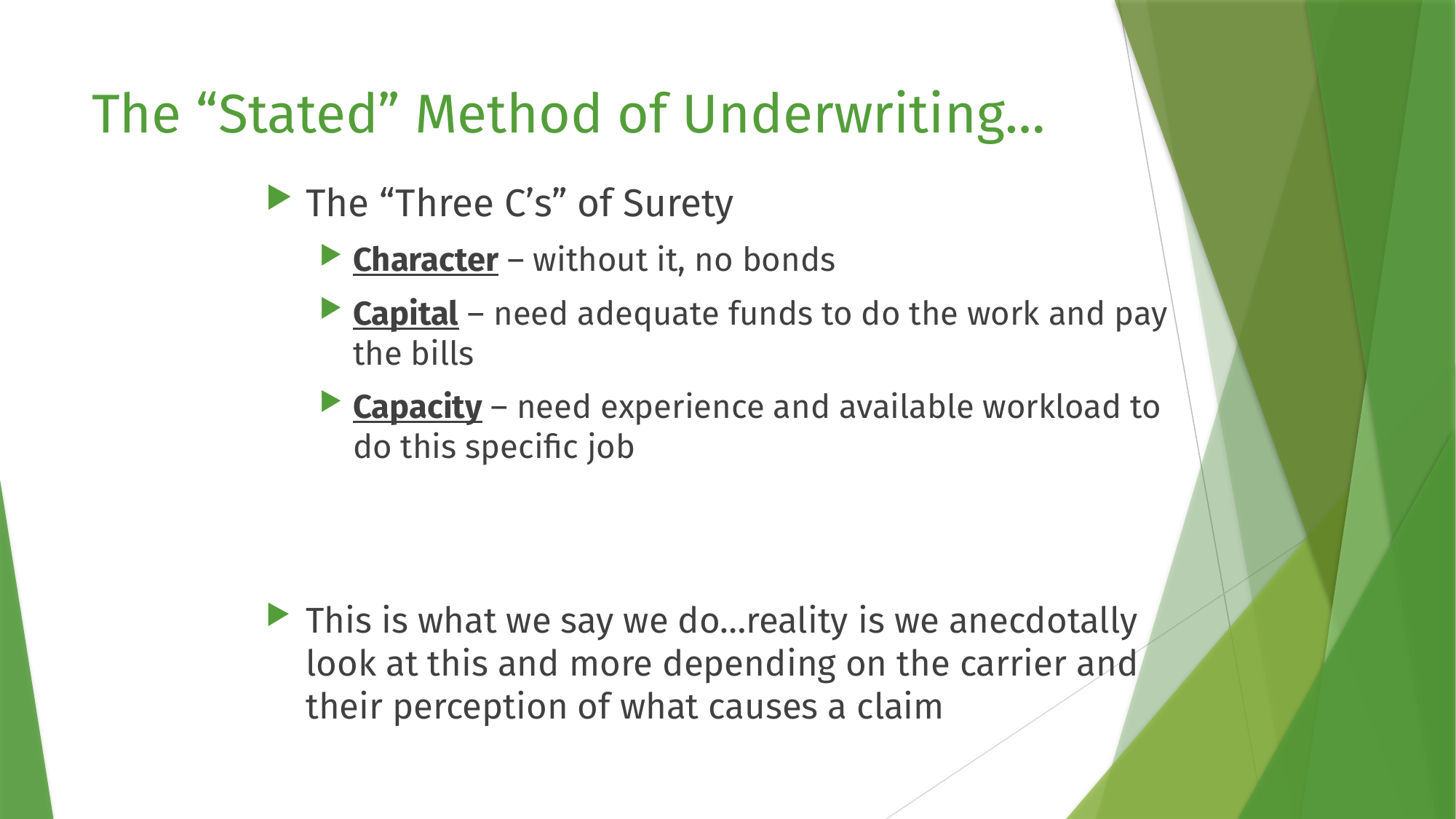

# The “Stated” Method of Underwriting…
The “Three C’s” of Surety
Character – without it, no bonds
Capital – need adequate funds to do the work and pay the bills
Capacity – need experience and available workload to do this specific job

This is what we say we do…reality is we anecdotally look at this and more depending on the carrier and their perception of what causes a claim